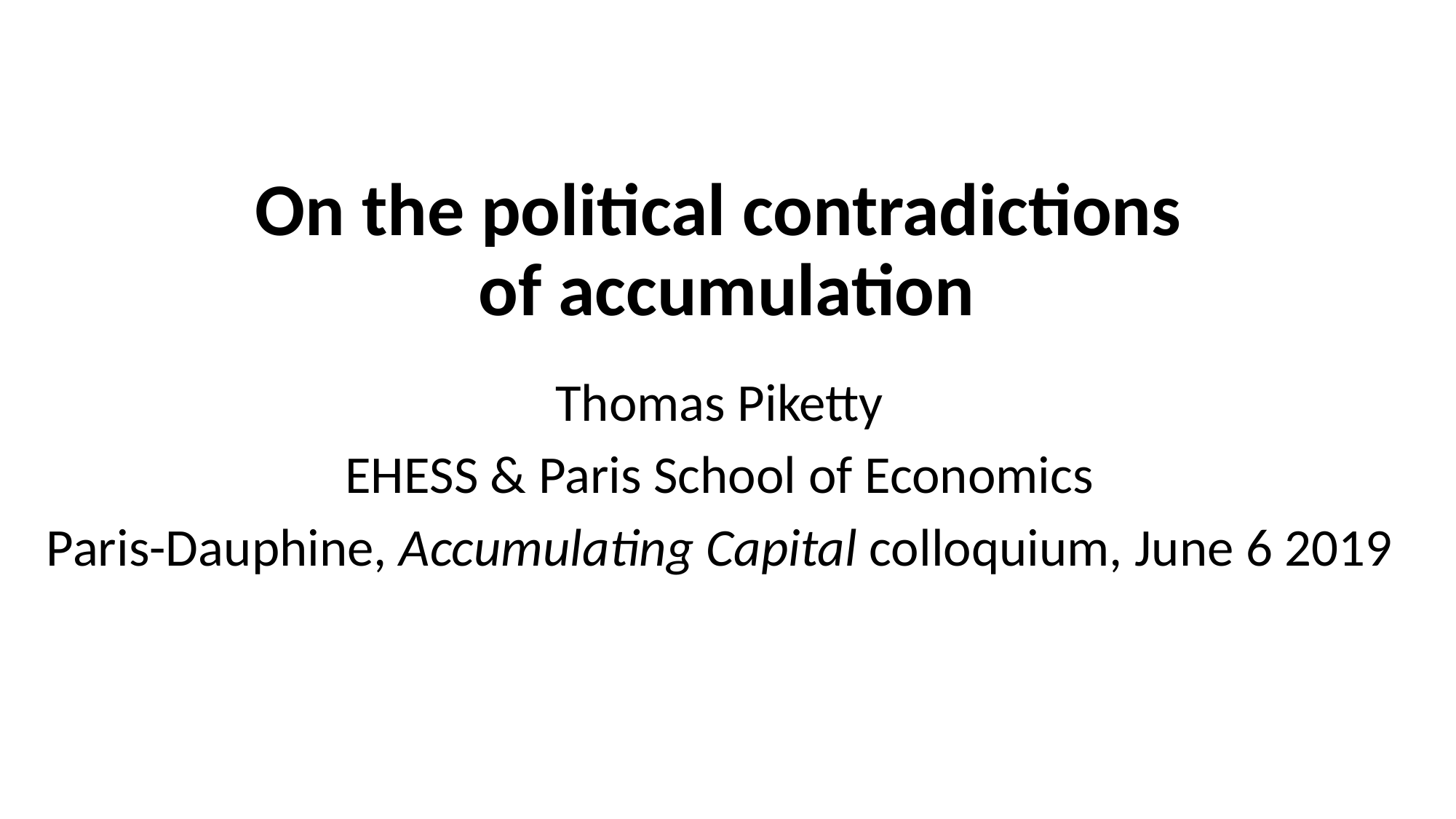

# On the political contradictions of accumulation
Thomas Piketty
EHESS & Paris School of Economics
Paris-Dauphine, Accumulating Capital colloquium, June 6 2019